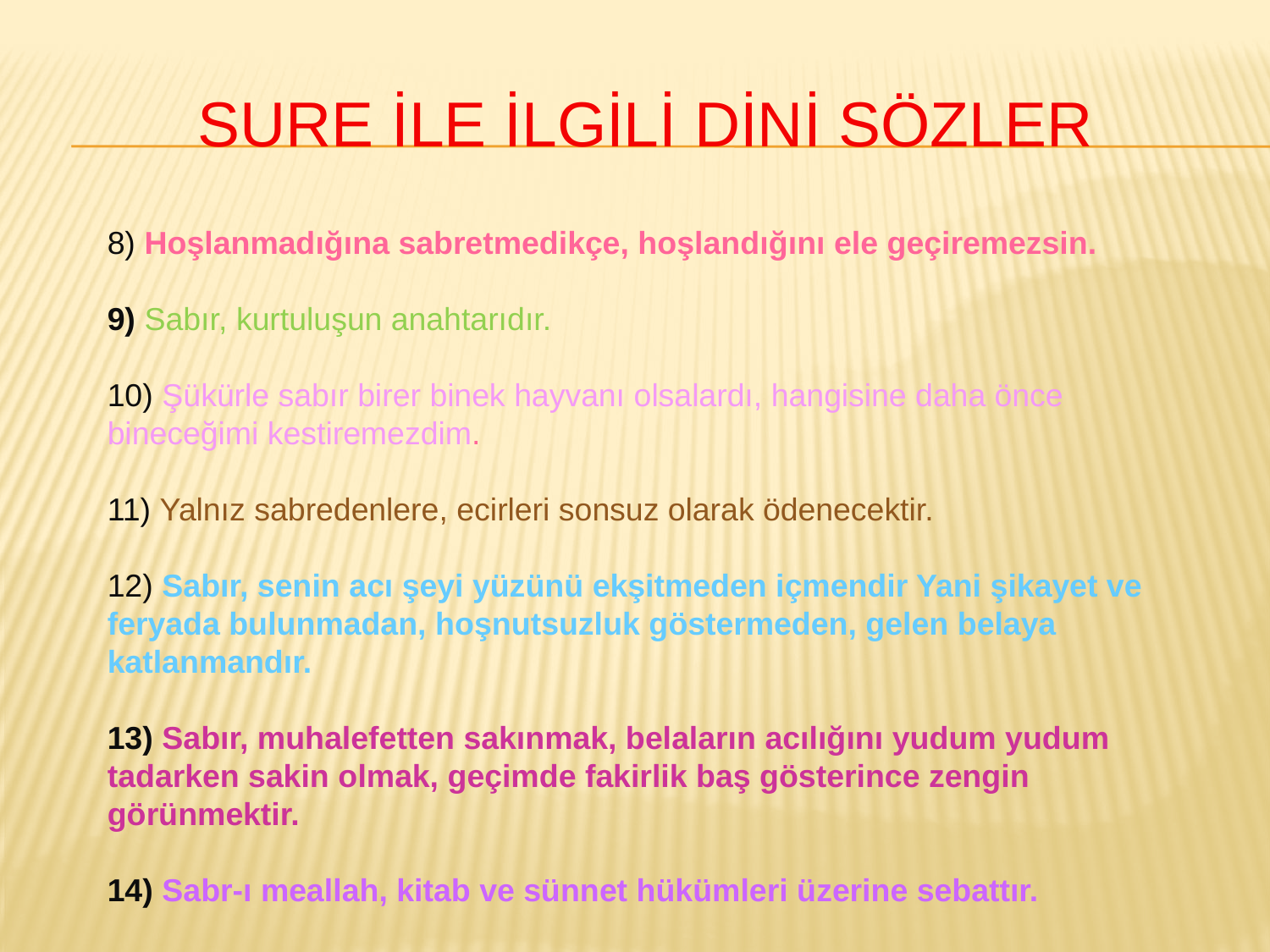

# SURE İLE İLGİLİ DİNİ SÖZLER

8) Hoşlanmadığına sabretmedikçe, hoşlandığını ele geçiremezsin.

9) Sabır, kurtuluşun anahtarıdır.

10) Şükürle sabır birer binek hayvanı olsalardı, hangisine daha önce bineceğimi kestiremezdim.

11) Yalnız sabredenlere, ecirleri sonsuz olarak ödenecektir.

12) Sabır, senin acı şeyi yüzünü ekşitmeden içmendir Yani şikayet ve feryada bulunmadan, hoşnutsuzluk göstermeden, gelen belaya katlanmandır.

13) Sabır, muhalefetten sakınmak, belaların acılığını yudum yudum tadarken sakin olmak, geçimde fakirlik baş gösterince zengin görünmektir.

14) Sabr-ı meallah, kitab ve sünnet hükümleri üzerine sebattır.